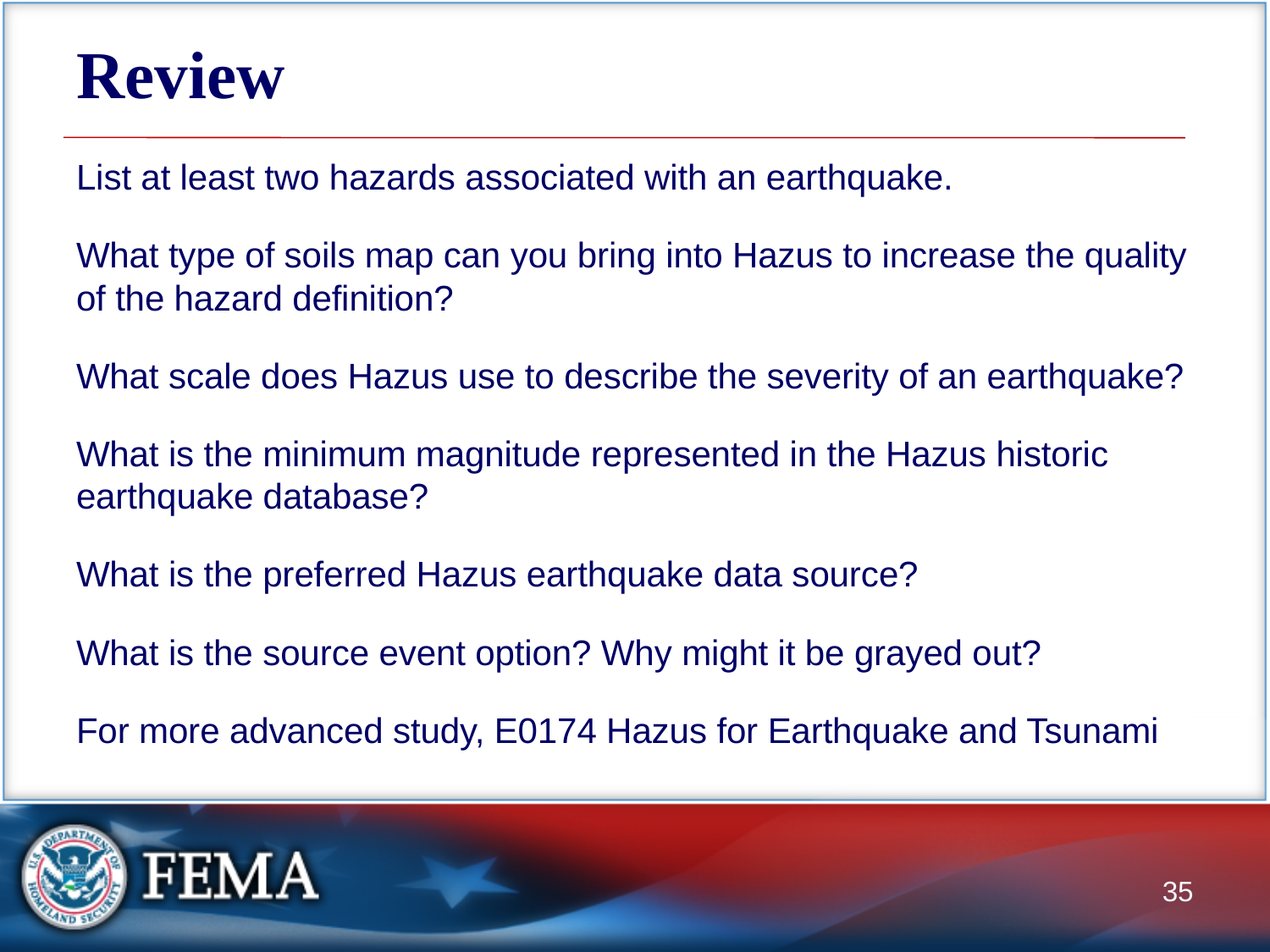

# Review
List at least two hazards associated with an earthquake.
What type of soils map can you bring into Hazus to increase the quality of the hazard definition?
What scale does Hazus use to describe the severity of an earthquake?
What is the minimum magnitude represented in the Hazus historic earthquake database?
What is the preferred Hazus earthquake data source?
What is the source event option? Why might it be grayed out?
For more advanced study, E0174 Hazus for Earthquake and Tsunami
35